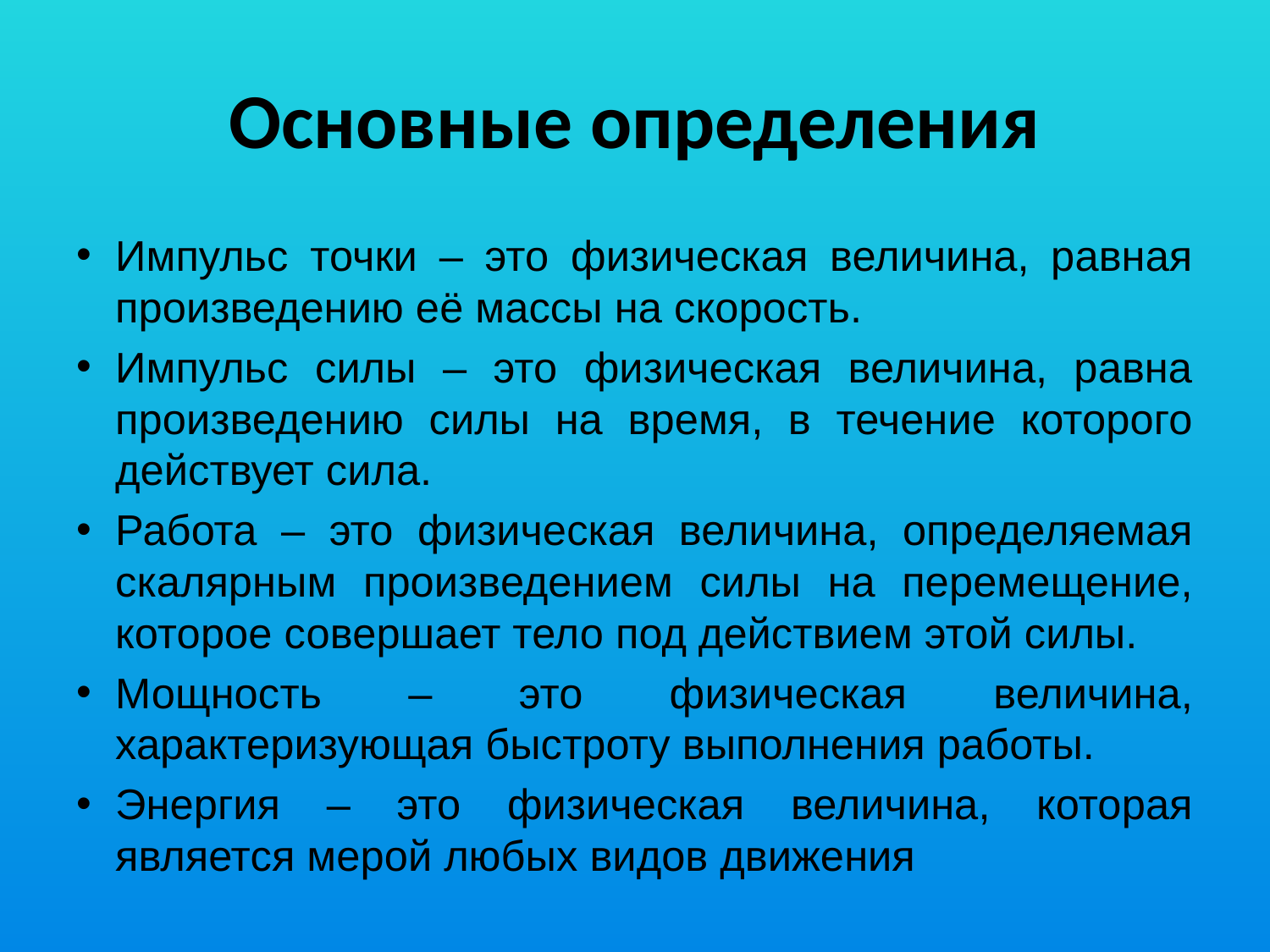

# Основные определения
Импульс точки – это физическая величина, равная произведению её массы на скорость.
Импульс силы – это физическая величина, равна произведению силы на время, в течение которого действует сила.
Работа – это физическая величина, определяемая скалярным произведением силы на перемещение, которое совершает тело под действием этой силы.
Мощность – это физическая величина, характеризующая быстроту выполнения работы.
Энергия – это физическая величина, которая является мерой любых видов движения